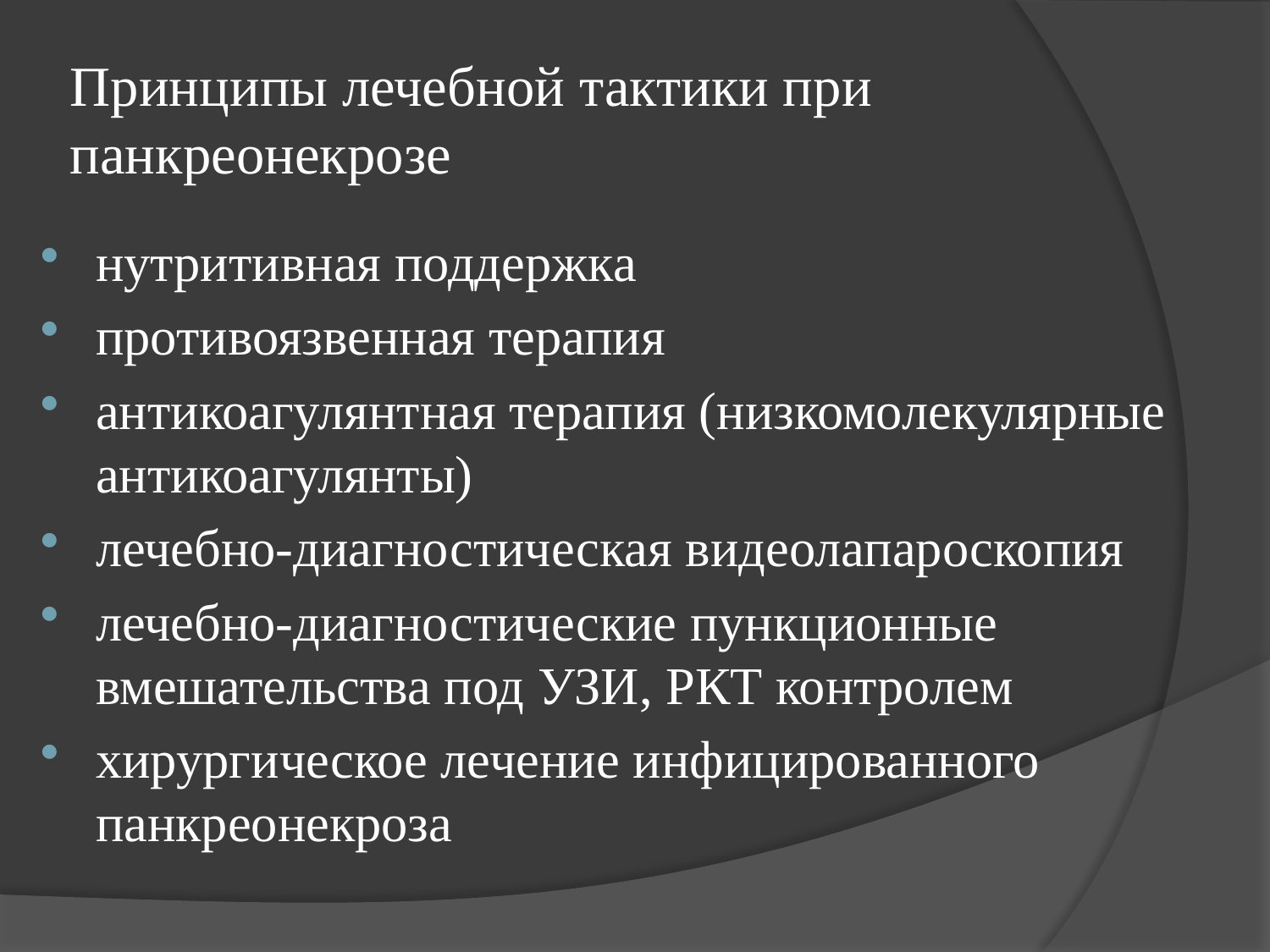

# Принципы лечебной тактики при панкреонекрозе
нутритивная поддержка
противоязвенная терапия
антикоагулянтная терапия (низкомолекулярные антикоагулянты)
лечебно-диагностическая видеолапароскопия
лечебно-диагностические пункционные вмешательства под УЗИ, РКТ контролем
хирургическое лечение инфицированного панкреонекроза